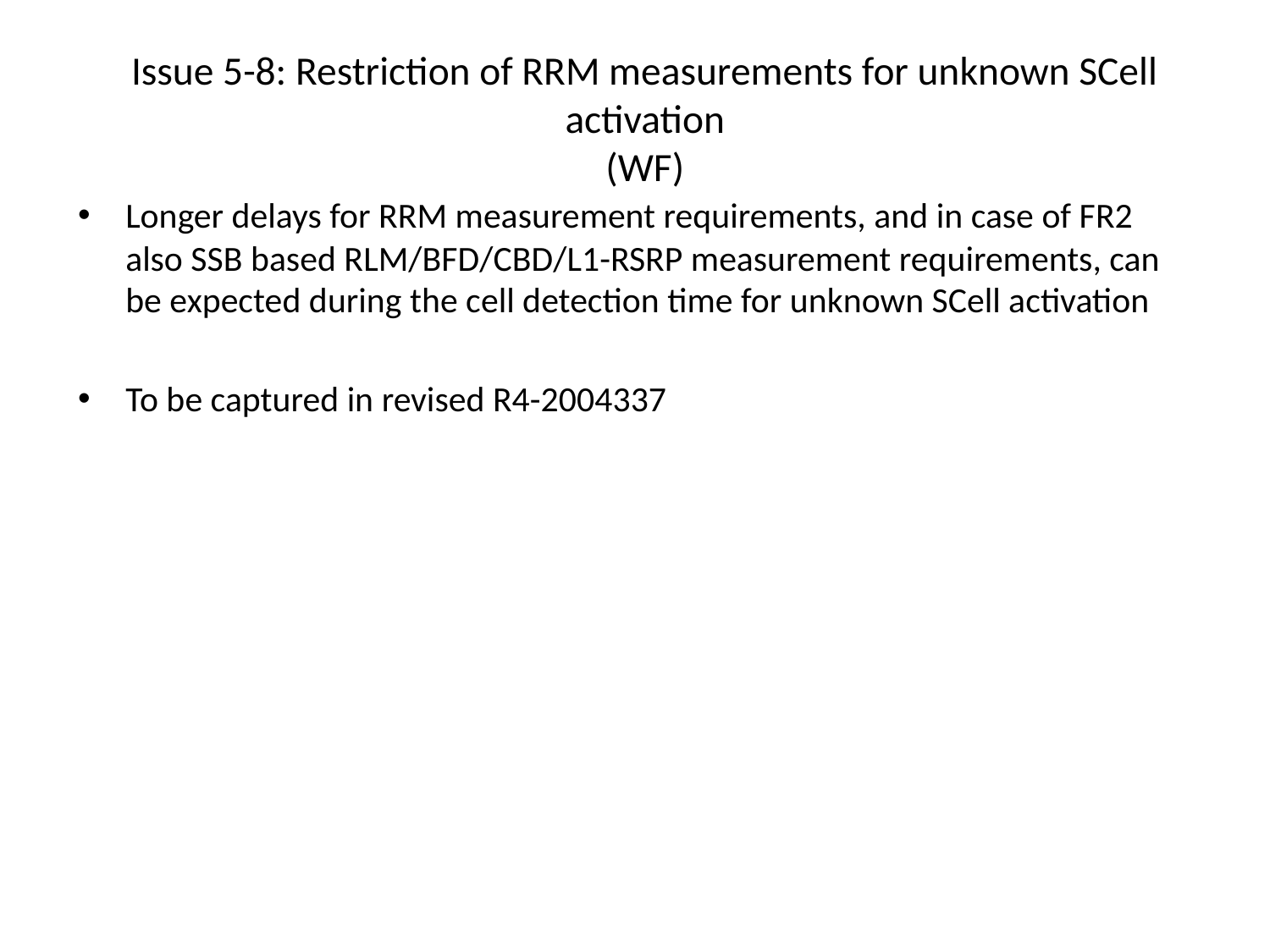

# Issue 5-8: Restriction of RRM measurements for unknown SCell activation (WF)
Longer delays for RRM measurement requirements, and in case of FR2 also SSB based RLM/BFD/CBD/L1-RSRP measurement requirements, can be expected during the cell detection time for unknown SCell activation

To be captured in revised R4-2004337